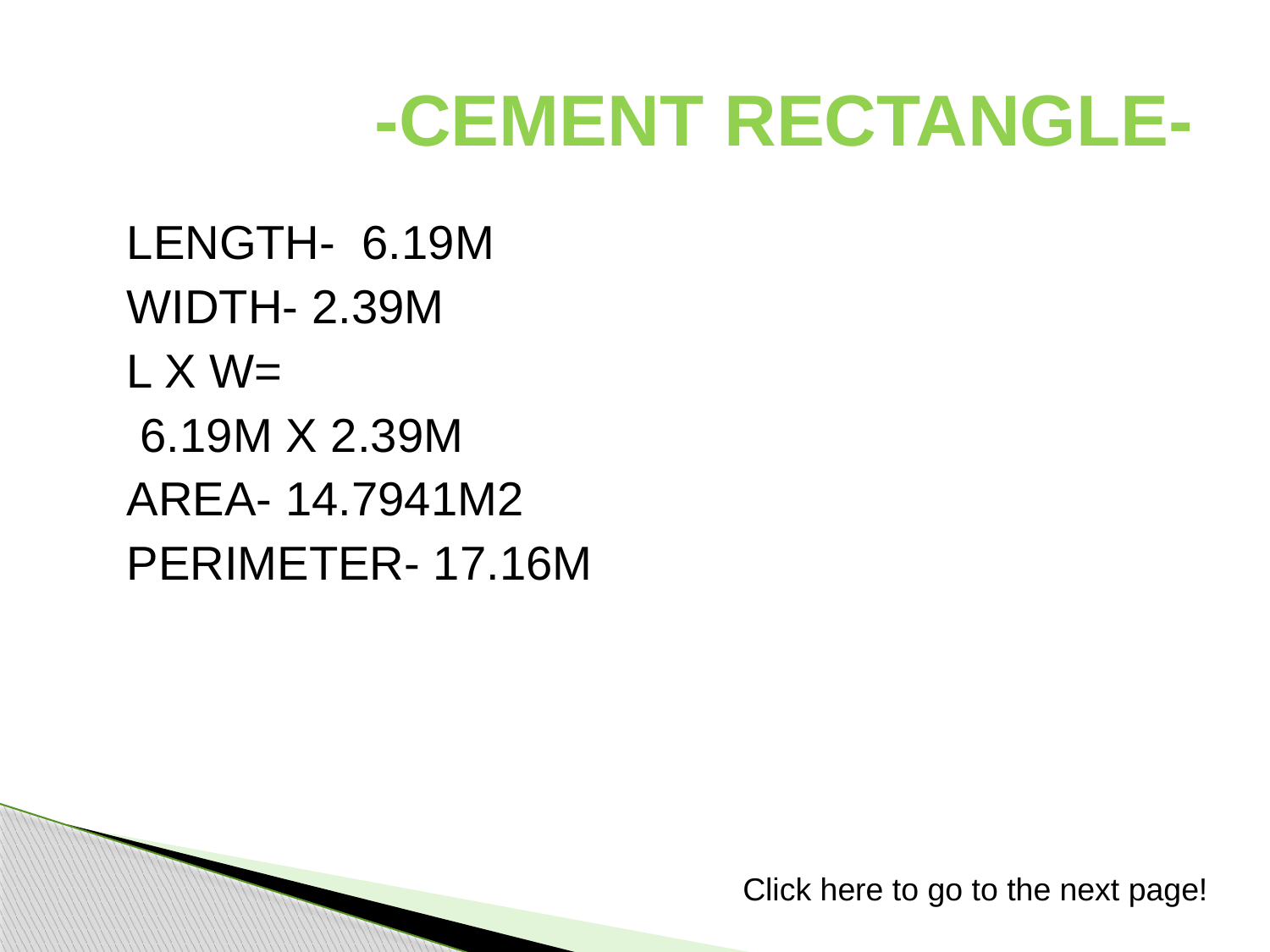

# -CEMENT RECTANGLE-
	LENGTH-  6.19M
	WIDTH- 2.39M
	L X W=
	 6.19M X 2.39M
	AREA- 14.7941M2
	PERIMETER- 17.16M
Click here to go to the next page!